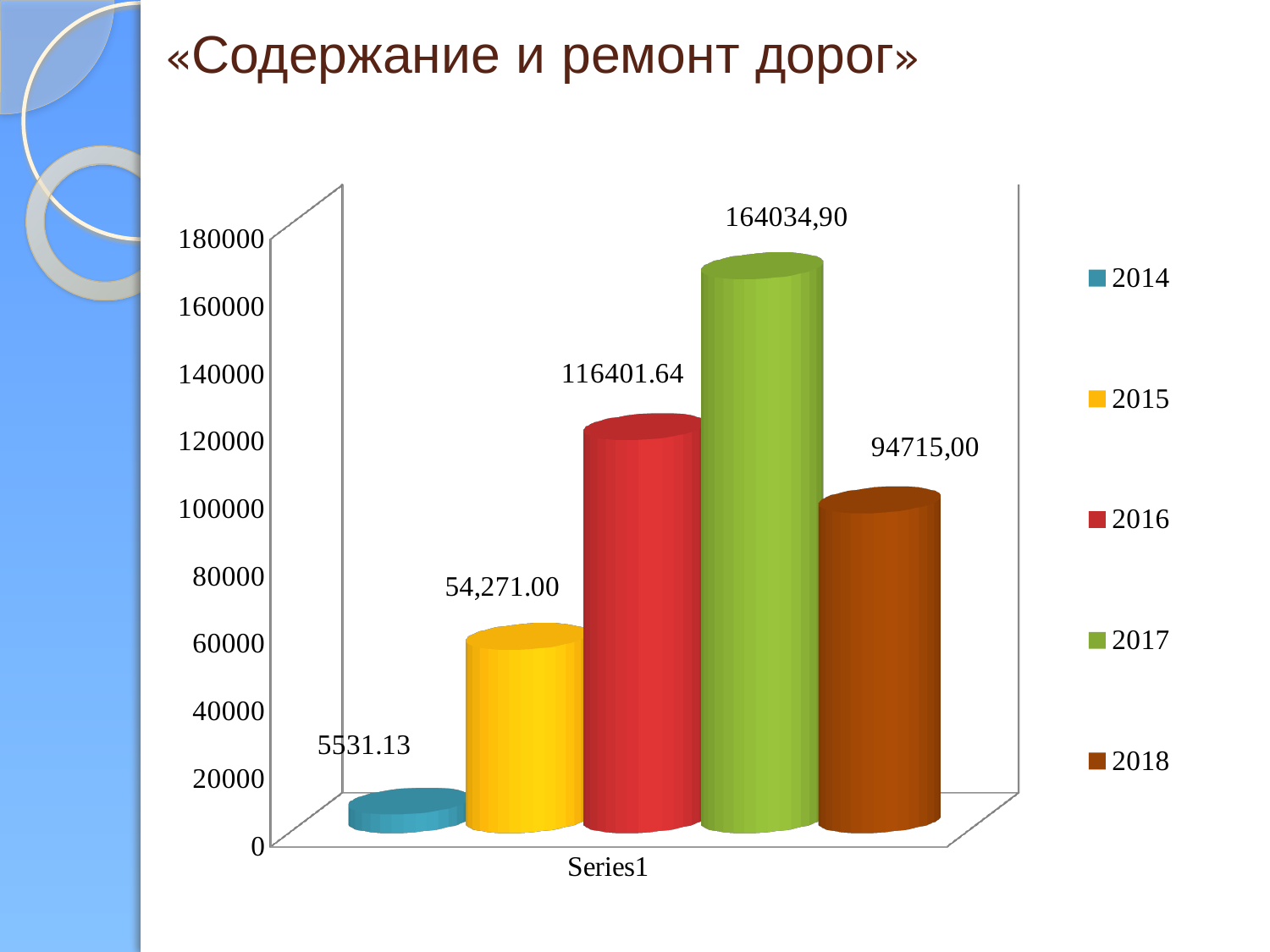

# «Содержание и ремонт дорог»

[unsupported chart]